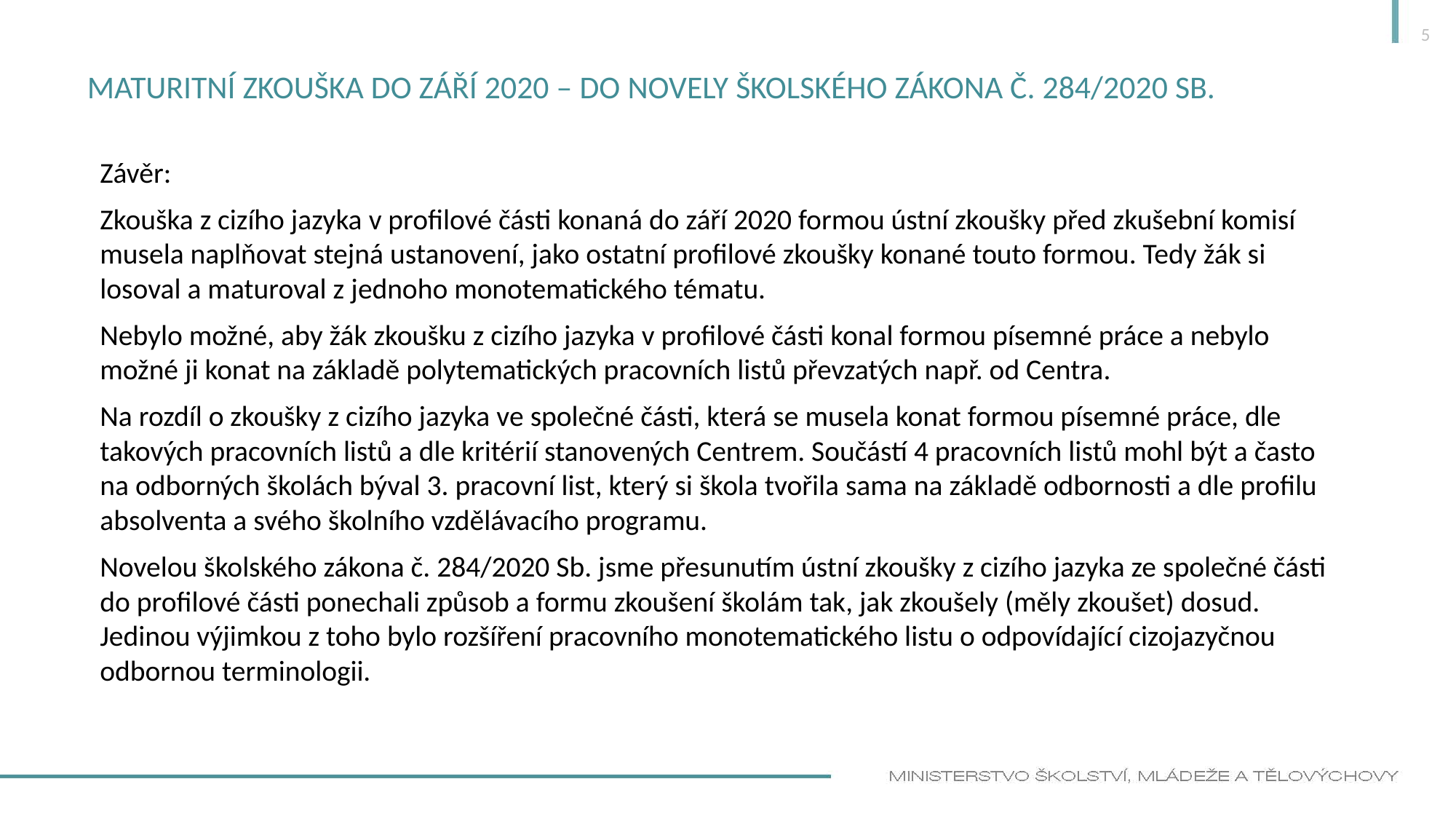

5
# Maturitní zkouška do září 2020 – do novely školského zákona č. 284/2020 Sb.
Závěr:
Zkouška z cizího jazyka v profilové části konaná do září 2020 formou ústní zkoušky před zkušební komisí musela naplňovat stejná ustanovení, jako ostatní profilové zkoušky konané touto formou. Tedy žák si losoval a maturoval z jednoho monotematického tématu.
Nebylo možné, aby žák zkoušku z cizího jazyka v profilové části konal formou písemné práce a nebylo možné ji konat na základě polytematických pracovních listů převzatých např. od Centra.
Na rozdíl o zkoušky z cizího jazyka ve společné části, která se musela konat formou písemné práce, dle takových pracovních listů a dle kritérií stanovených Centrem. Součástí 4 pracovních listů mohl být a často na odborných školách býval 3. pracovní list, který si škola tvořila sama na základě odbornosti a dle profilu absolventa a svého školního vzdělávacího programu.
Novelou školského zákona č. 284/2020 Sb. jsme přesunutím ústní zkoušky z cizího jazyka ze společné části do profilové části ponechali způsob a formu zkoušení školám tak, jak zkoušely (měly zkoušet) dosud. Jedinou výjimkou z toho bylo rozšíření pracovního monotematického listu o odpovídající cizojazyčnou odbornou terminologii.